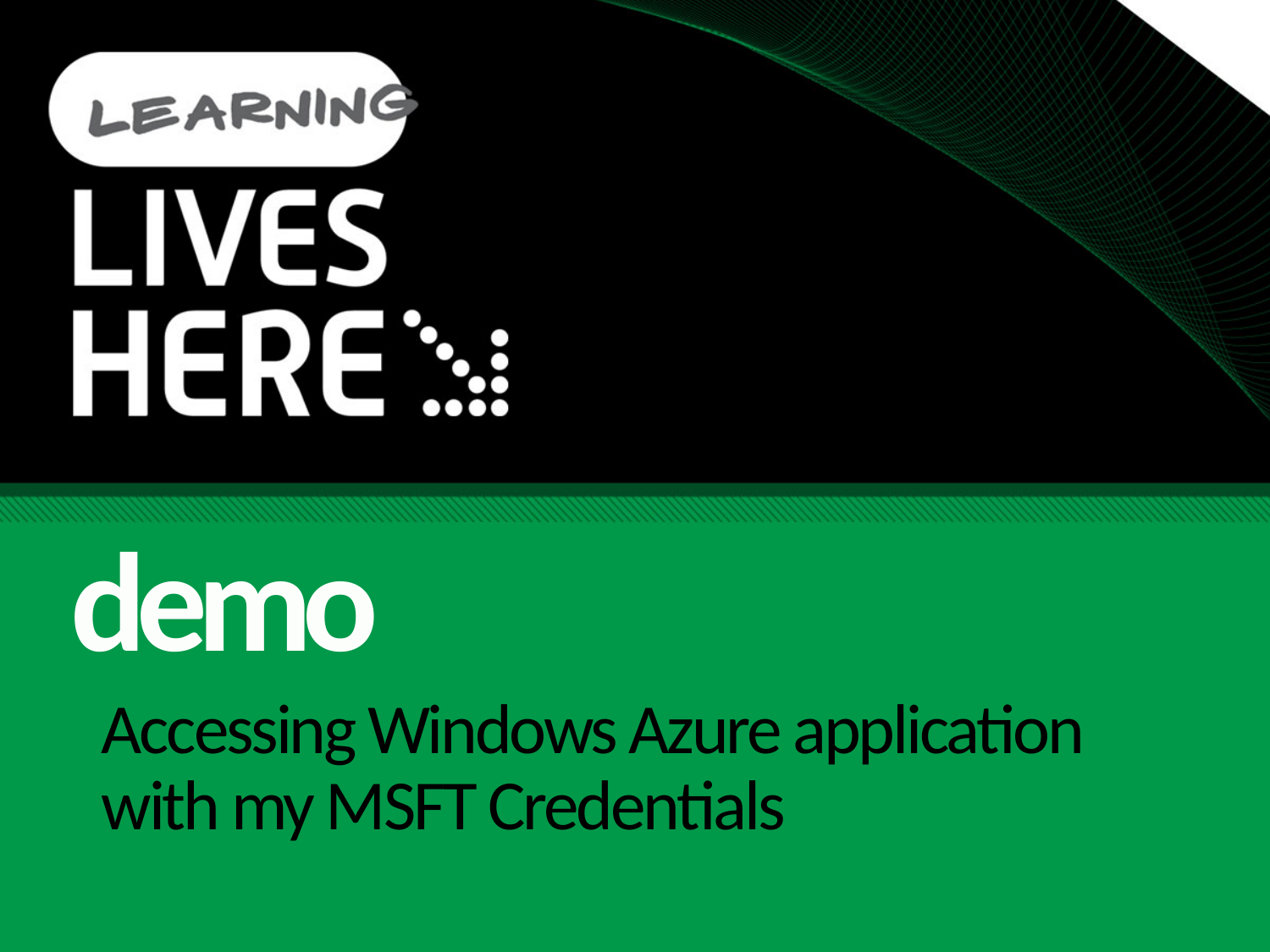

demo
# Accessing Windows Azure application with my MSFT Credentials